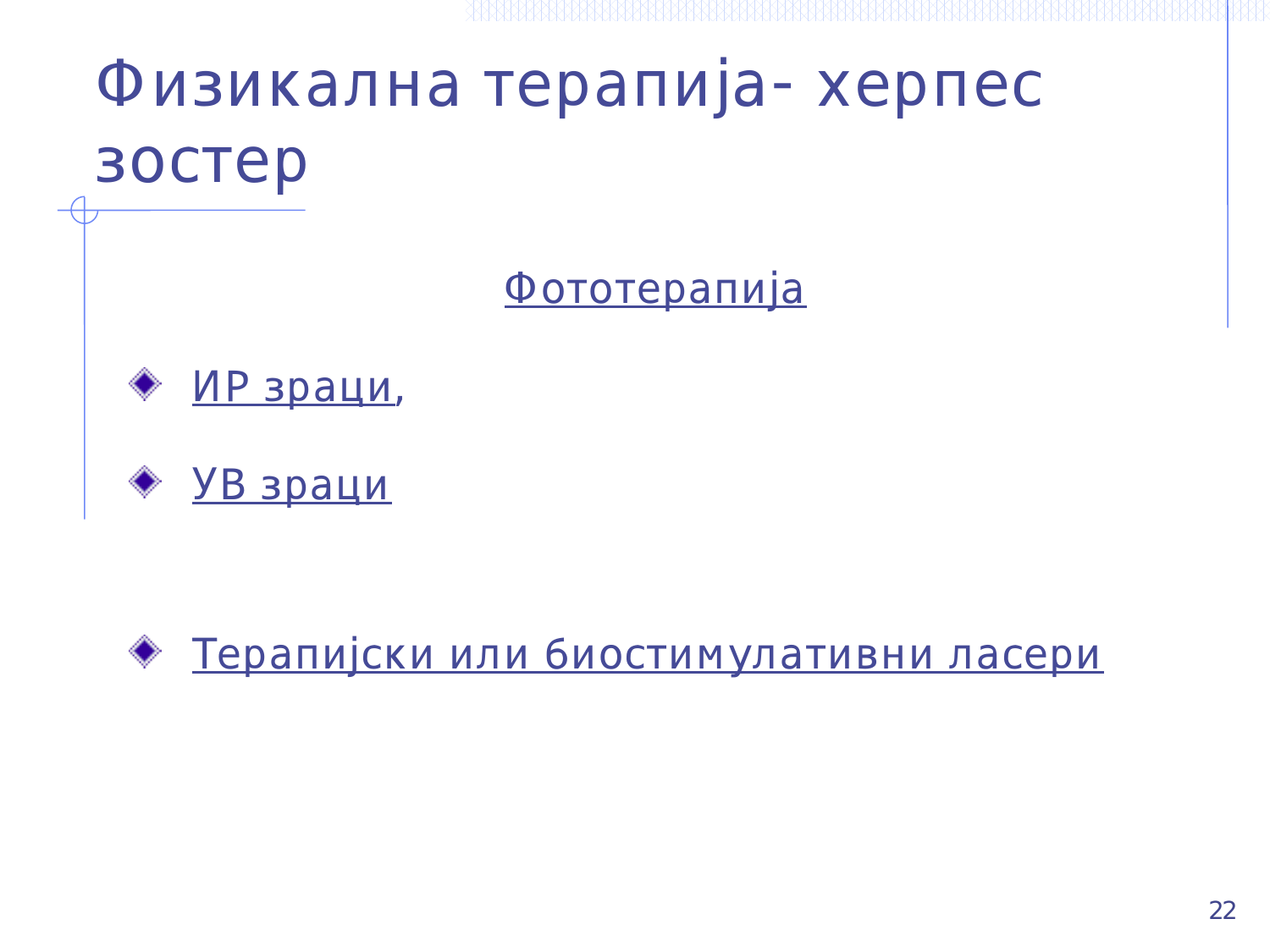

# Физикална терапија- херпес зостер
Фототерапија

ИР зраци,

УВ зраци

Терапијски или биостимулативни ласери

22